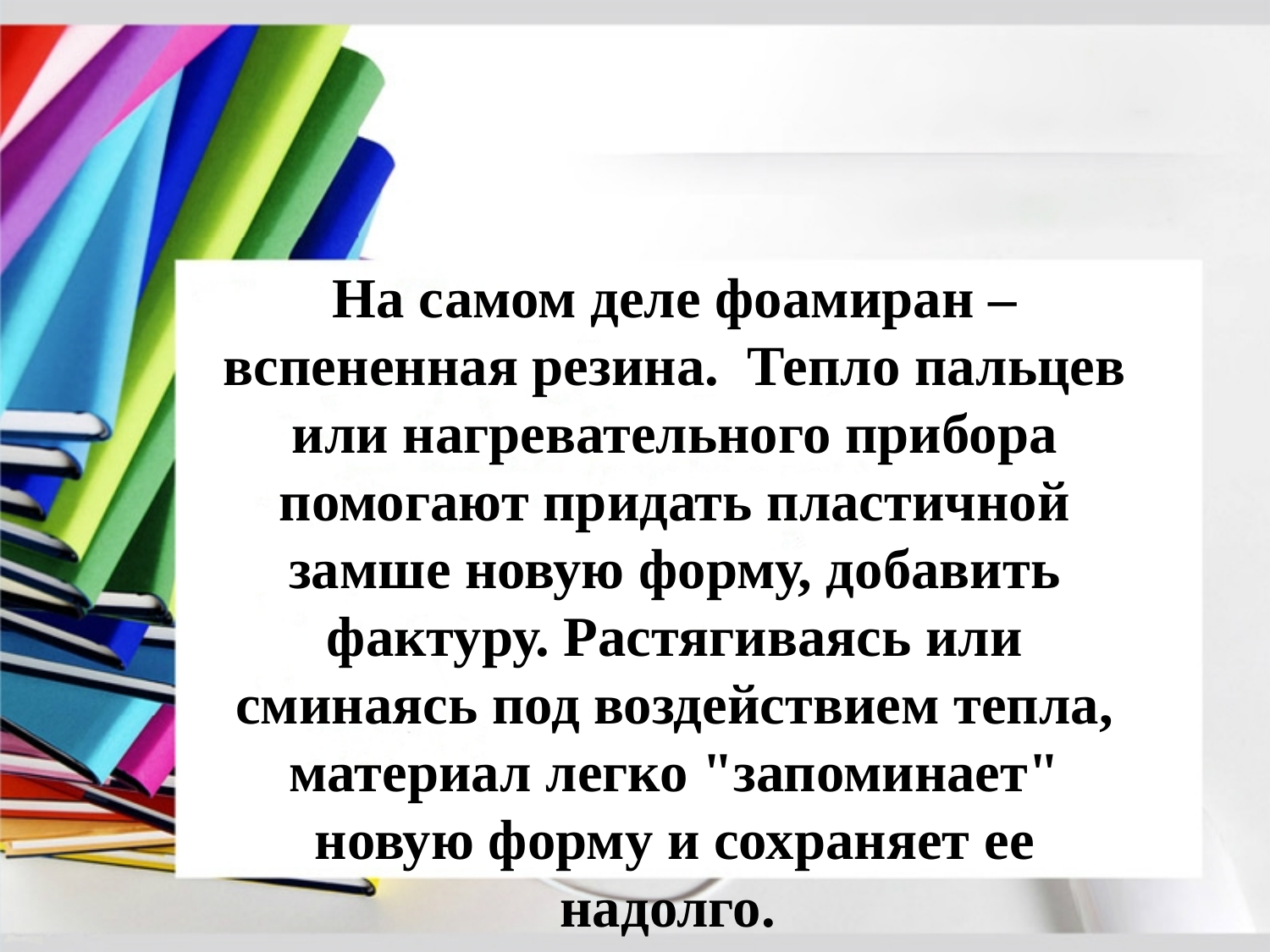

На самом деле фоамиран – вспененная резина.  Тепло пальцев или нагревательного прибора помогают придать пластичной замше новую форму, добавить фактуру. Растягиваясь или сминаясь под воздействием тепла, материал легко "запоминает" новую форму и сохраняет ее надолго.